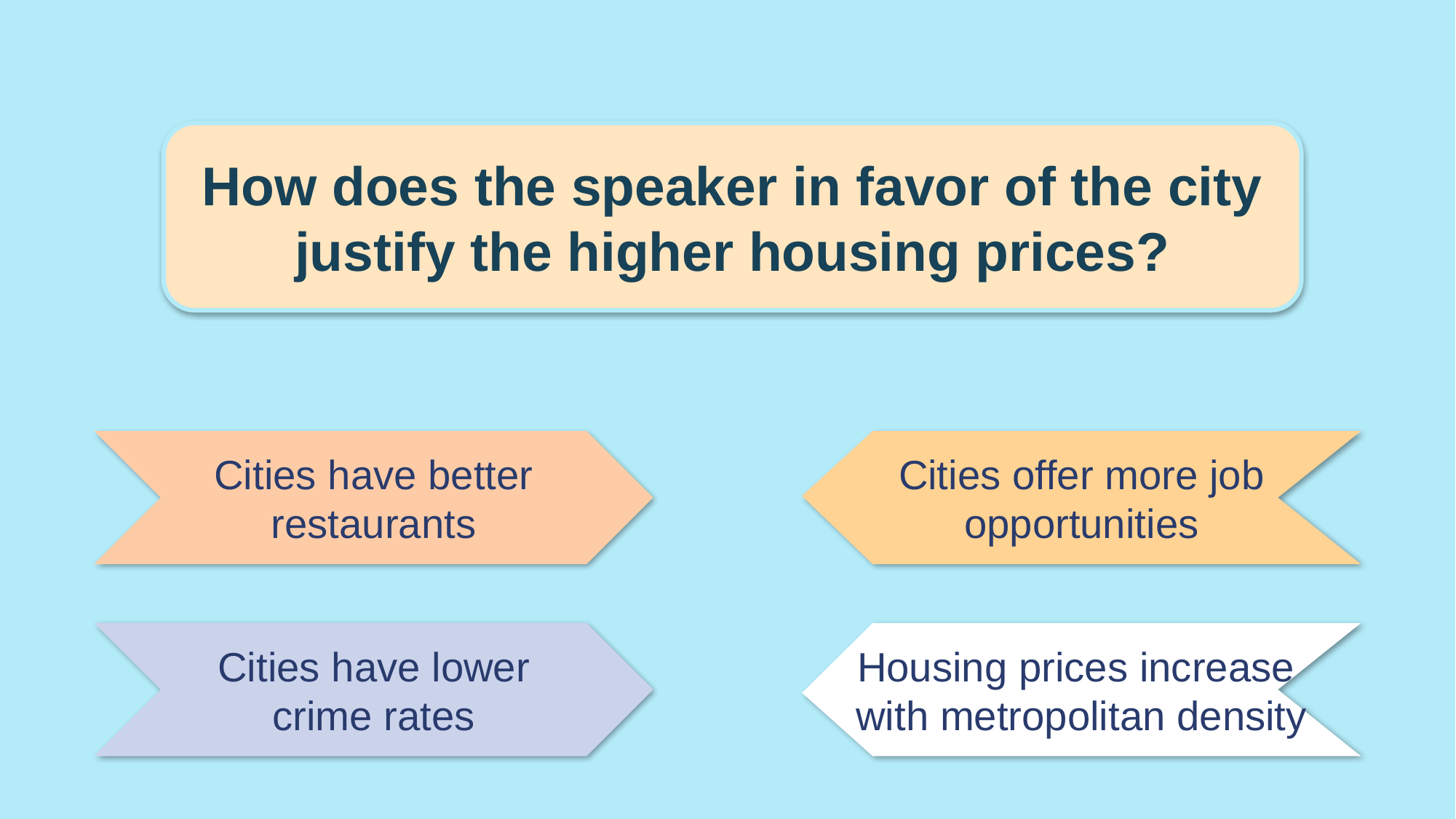

How does the speaker in favor of the city justify the higher housing prices?
Cities offer more job opportunities
Cities have better restaurants
Cities have lower crime rates
Housing prices increase
with metropolitan density